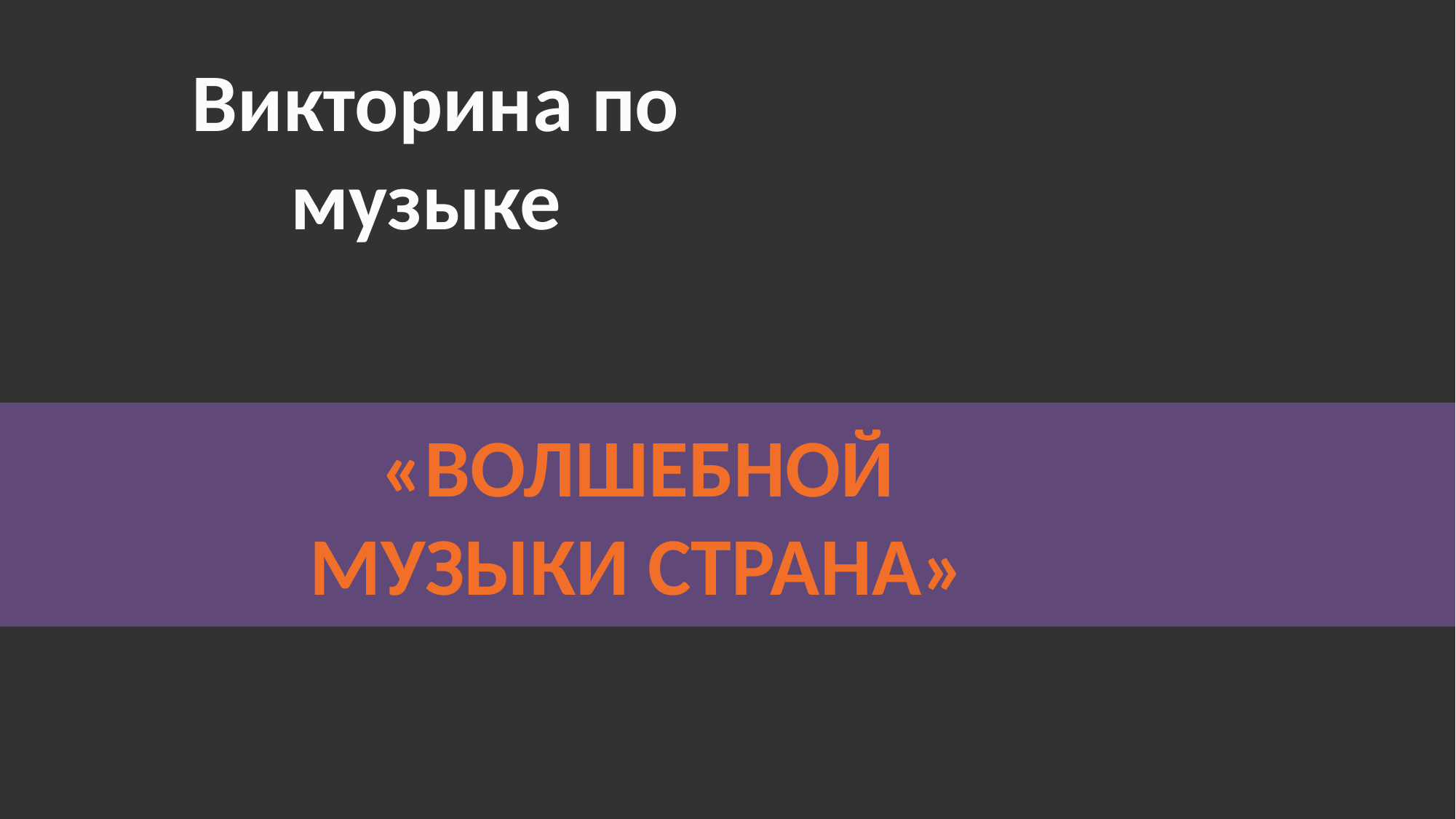

#
Викторина по музыке

«волшебной музыки страна»